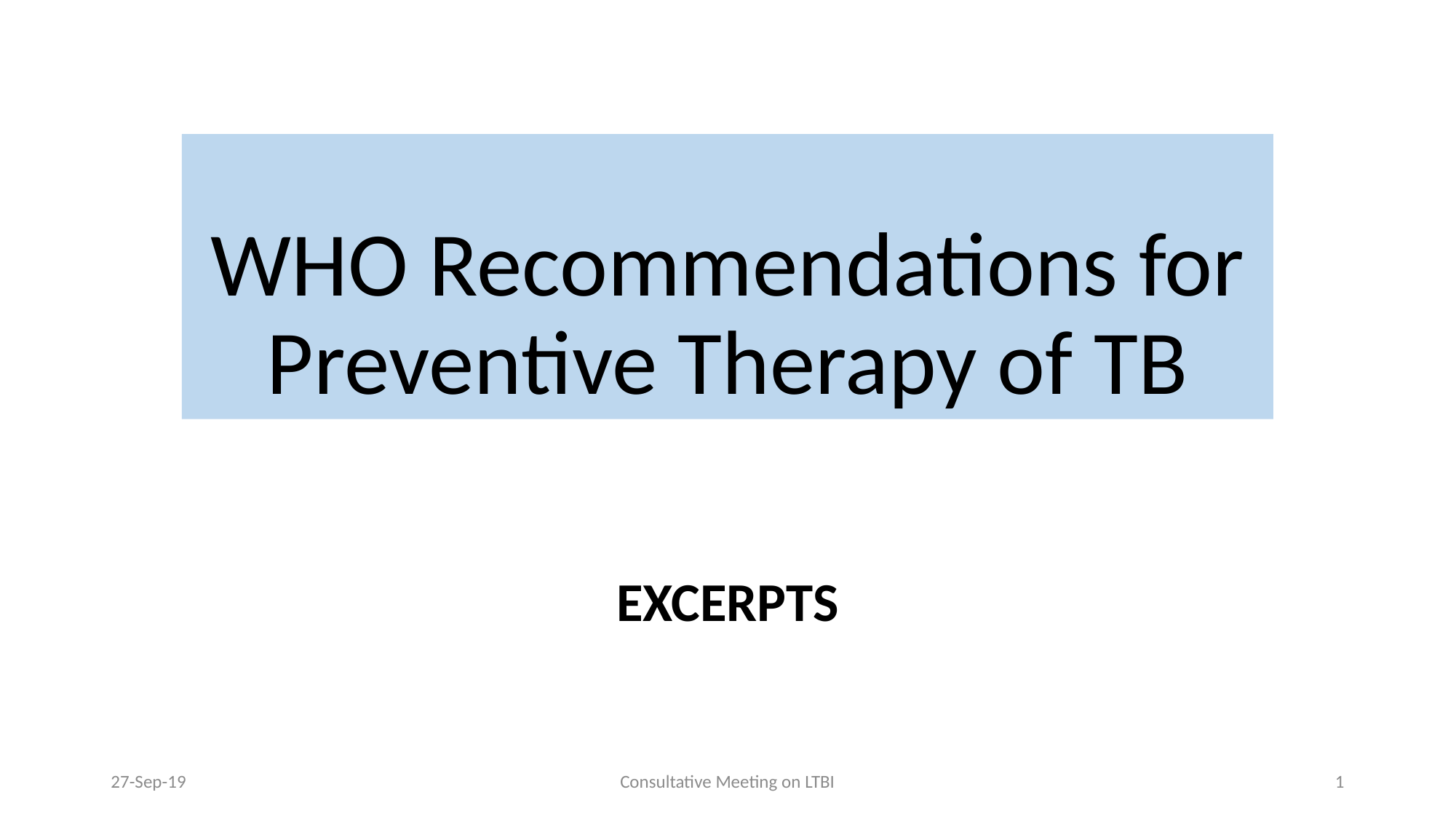

# WHO Recommendations for Preventive Therapy of TB
EXCERPTS
27-Sep-19
Consultative Meeting on LTBI
1